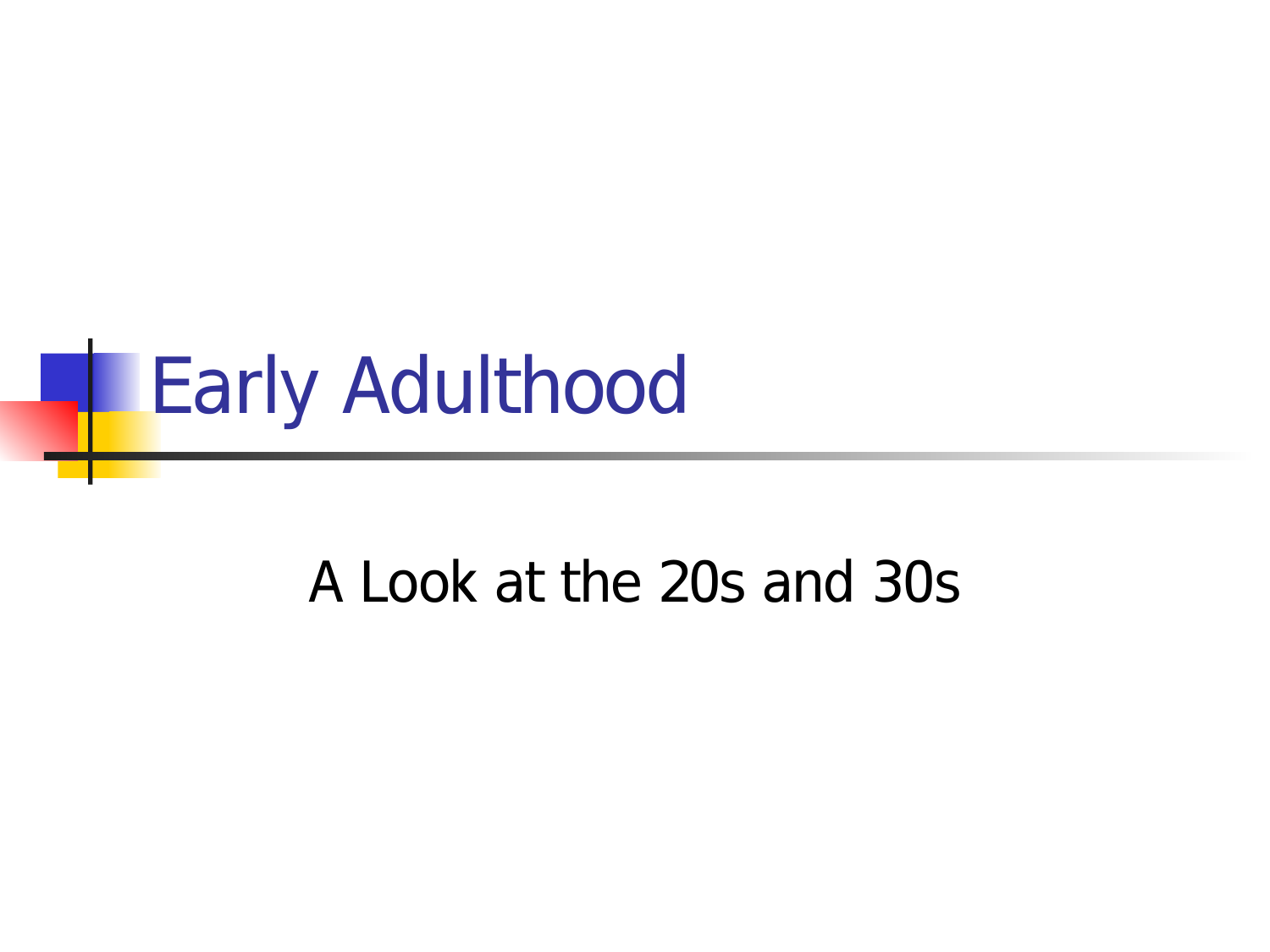

# Early Adulthood
A Look at the 20s and 30s